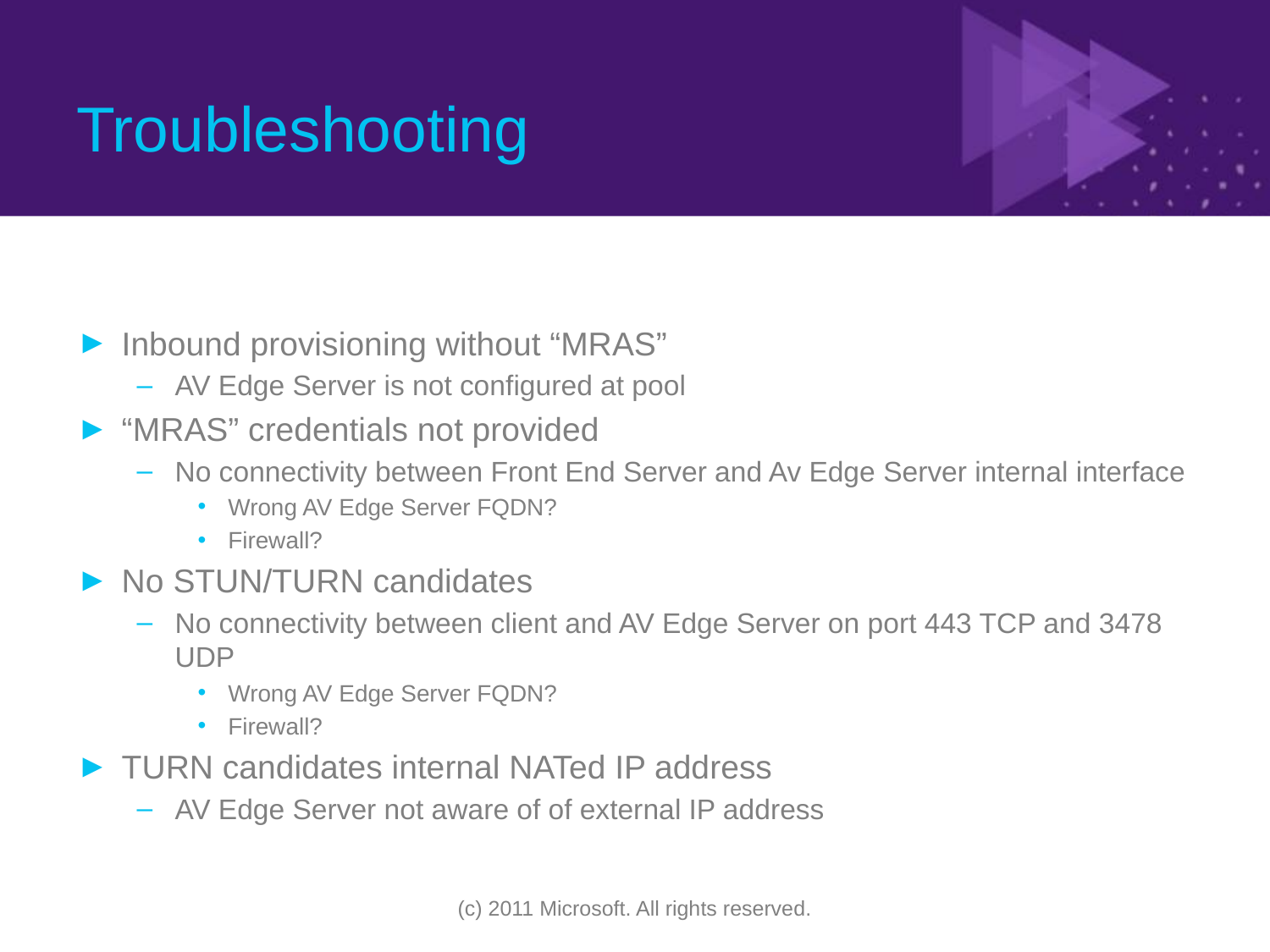

# Troubleshooting
Inbound provisioning without “MRAS”
AV Edge Server is not configured at pool
“MRAS” credentials not provided
No connectivity between Front End Server and Av Edge Server internal interface
Wrong AV Edge Server FQDN?
Firewall?
No STUN/TURN candidates
No connectivity between client and AV Edge Server on port 443 TCP and 3478 UDP
Wrong AV Edge Server FQDN?
Firewall?
TURN candidates internal NATed IP address
AV Edge Server not aware of of external IP address

(c) 2011 Microsoft. All rights reserved.